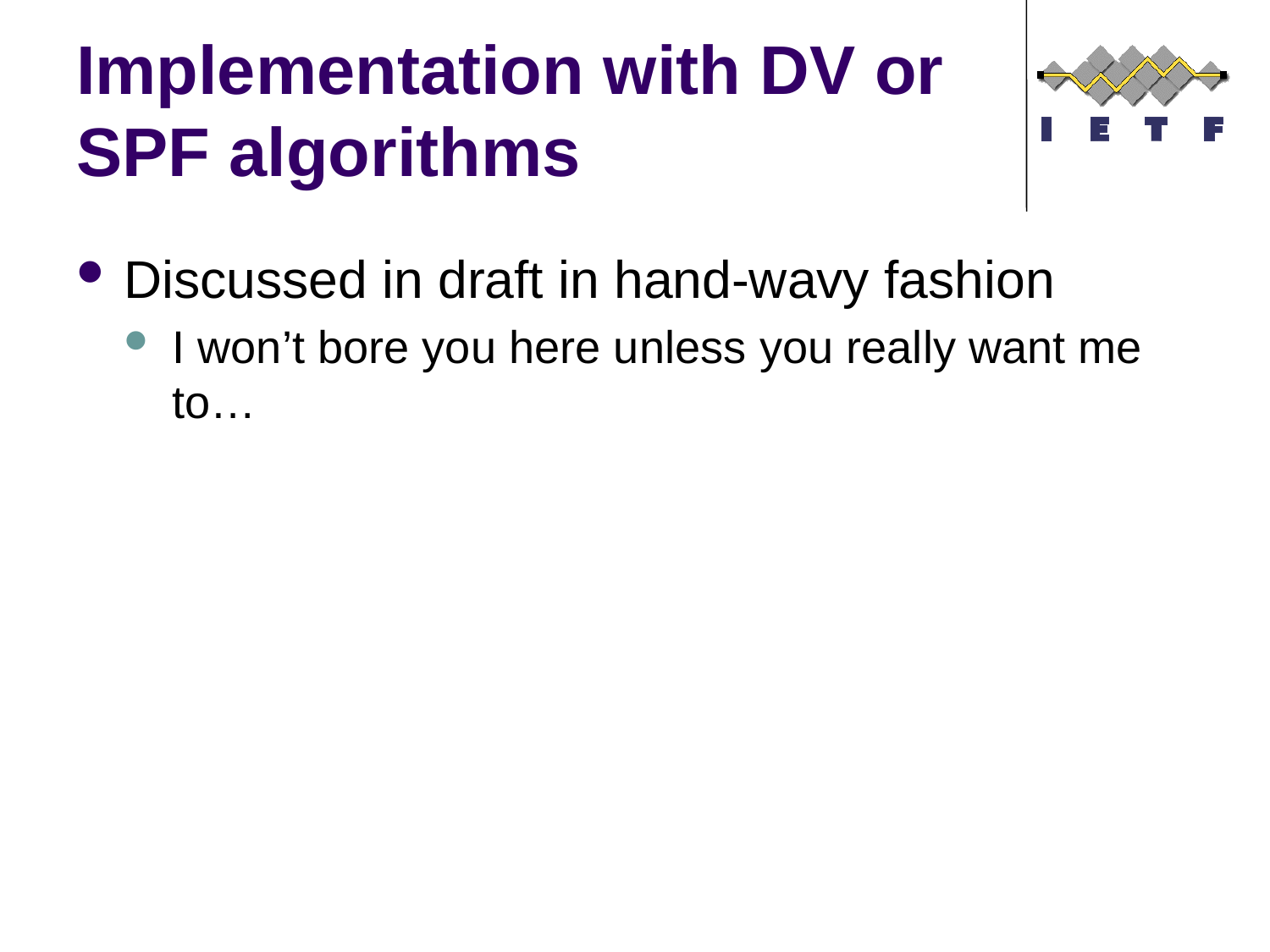

# Implementation with DV or SPF algorithms
Discussed in draft in hand-wavy fashion
I won’t bore you here unless you really want me to…